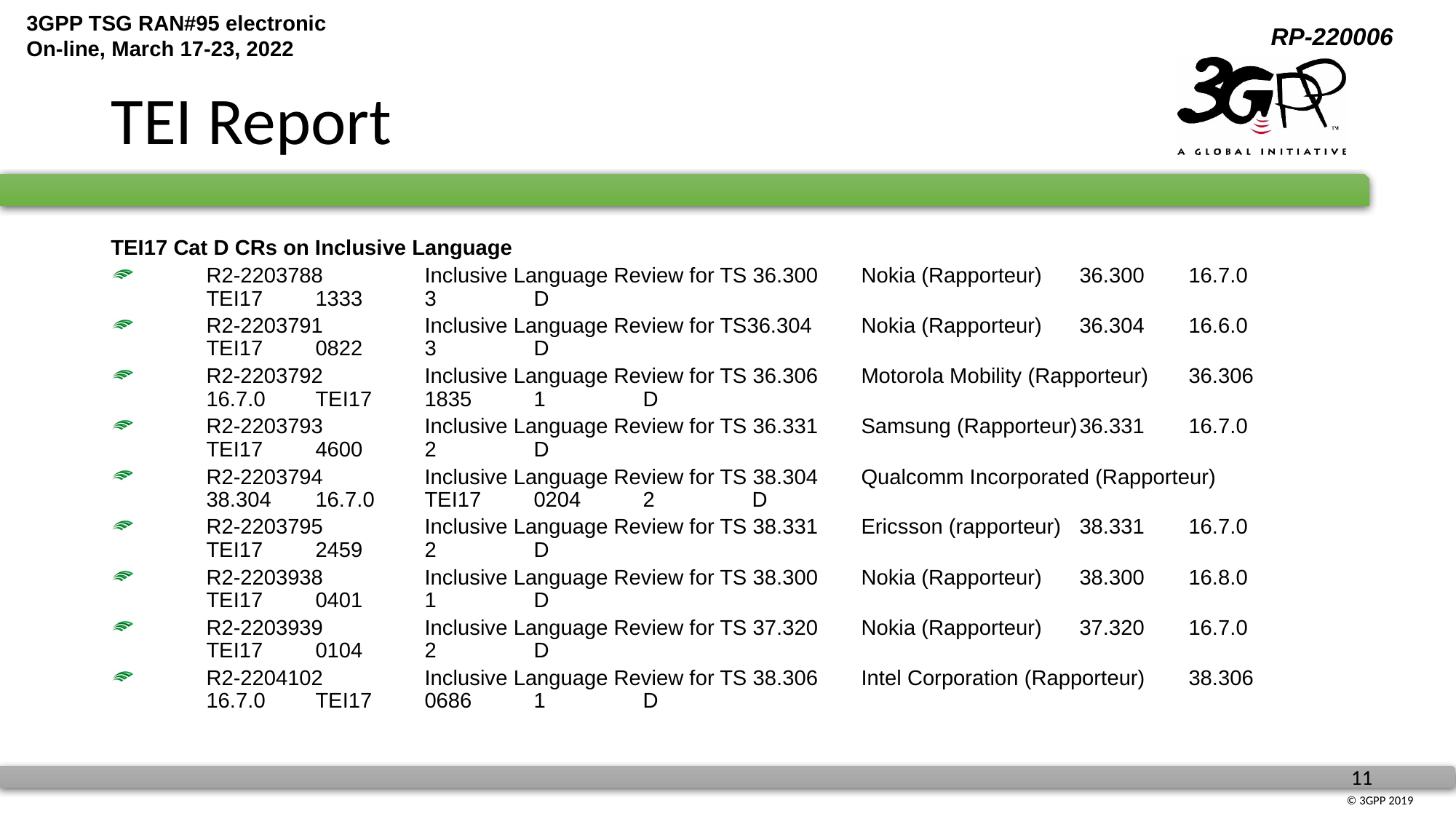

# TEI Report
TEI17 Cat D CRs on Inclusive Language
R2-2203788	Inclusive Language Review for TS 36.300	Nokia (Rapporteur)	36.300	16.7.0	TEI17	1333	3	D
R2-2203791	Inclusive Language Review for TS36.304	Nokia (Rapporteur)	36.304	16.6.0	TEI17	0822	3	D
R2-2203792	Inclusive Language Review for TS 36.306	Motorola Mobility (Rapporteur)	36.306	16.7.0	TEI17	1835	1	D
R2-2203793	Inclusive Language Review for TS 36.331	Samsung (Rapporteur)	36.331	16.7.0	TEI17	4600	2	D
R2-2203794	Inclusive Language Review for TS 38.304	Qualcomm Incorporated (Rapporteur)	38.304	16.7.0	TEI17	0204	2	D
R2-2203795	Inclusive Language Review for TS 38.331	Ericsson (rapporteur)	38.331	16.7.0	TEI17	2459	2	D
R2-2203938	Inclusive Language Review for TS 38.300	Nokia (Rapporteur)	38.300	16.8.0	TEI17	0401	1	D
R2-2203939	Inclusive Language Review for TS 37.320	Nokia (Rapporteur)	37.320	16.7.0	TEI17	0104	2	D
R2-2204102	Inclusive Language Review for TS 38.306	Intel Corporation (Rapporteur)	38.306	16.7.0	TEI17	0686	1	D